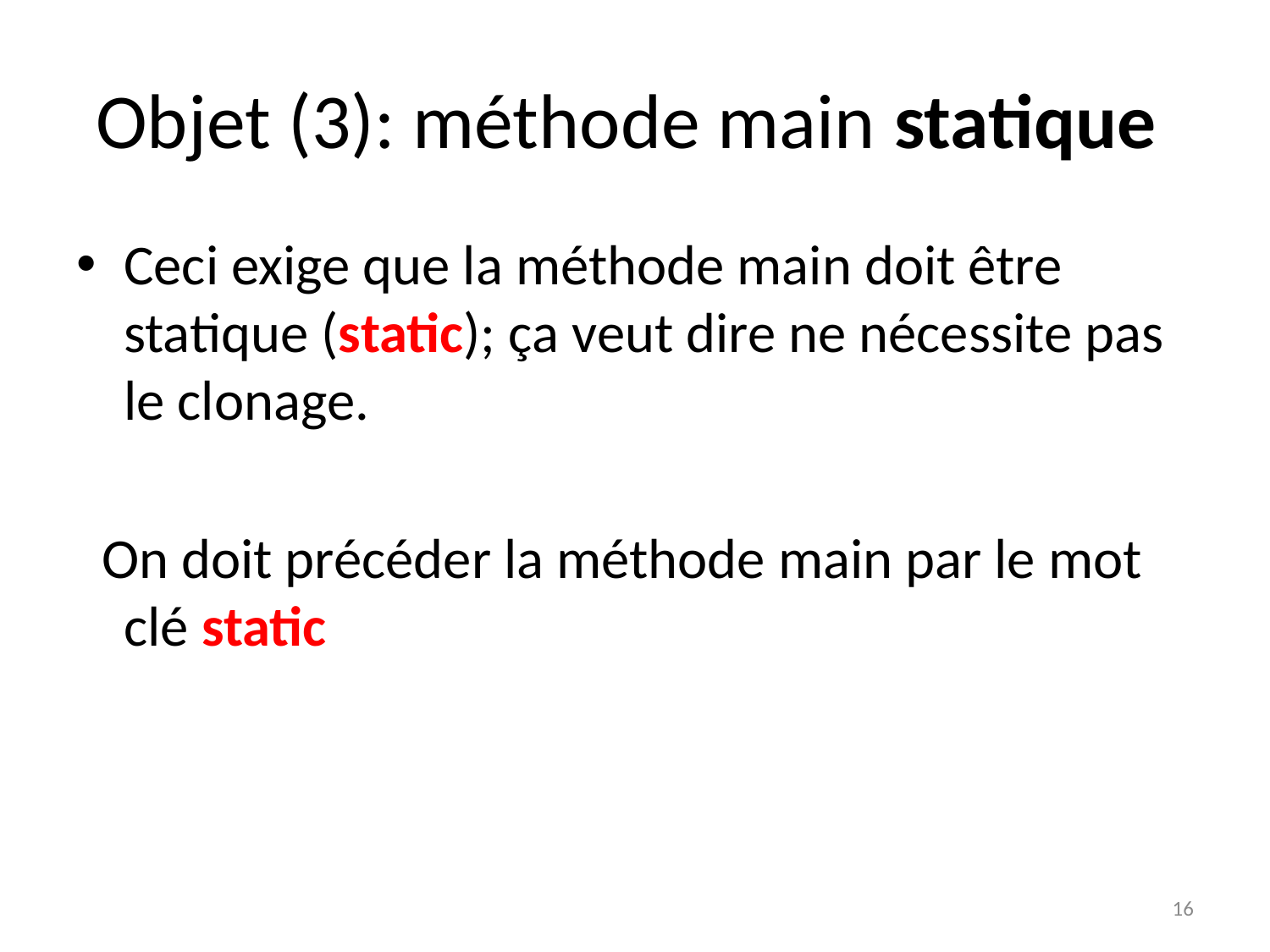

# Objet (3): méthode main statique
Ceci exige que la méthode main doit être statique (static); ça veut dire ne nécessite pas le clonage.

  On doit précéder la méthode main par le mot clé static

16